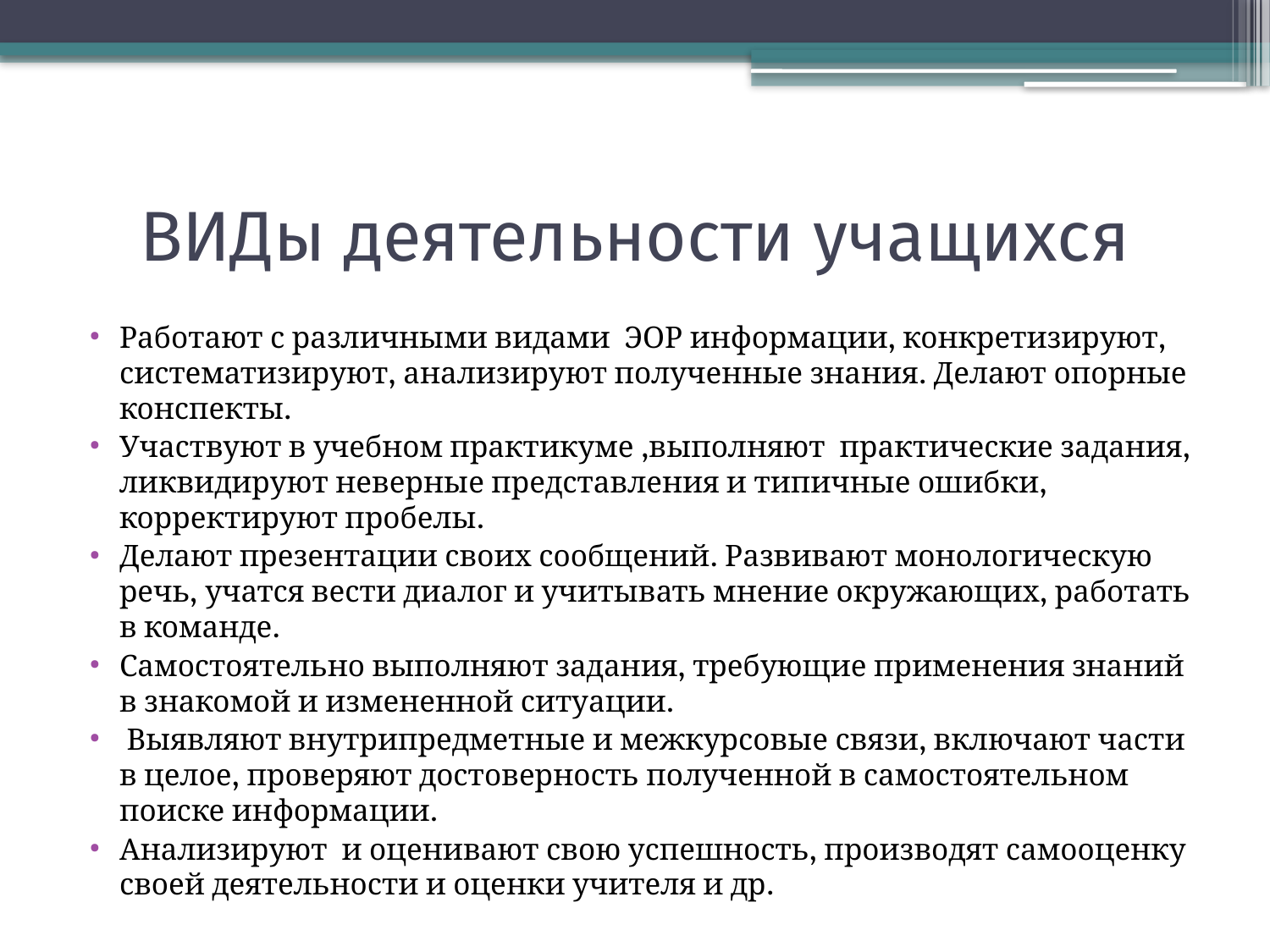

# ВИДы деятельности учащихся
Работают с различными видами  ЭОР информации, конкретизируют, систематизируют, анализируют полученные знания. Делают опорные конспекты.
Участвуют в учебном практикуме ,выполняют  практические задания, ликвидируют неверные представления и типичные ошибки, корректируют пробелы.
Делают презентации своих сообщений. Развивают монологическую речь, учатся вести диалог и учитывать мнение окружающих, работать в команде.
Самостоятельно выполняют задания, требующие применения знаний в знакомой и измененной ситуации.
 Выявляют внутрипредметные и межкурсовые связи, включают части в целое, проверяют достоверность полученной в самостоятельном поиске информации.
Анализируют  и оценивают свою успешность, производят самооценку своей деятельности и оценки учителя и др.